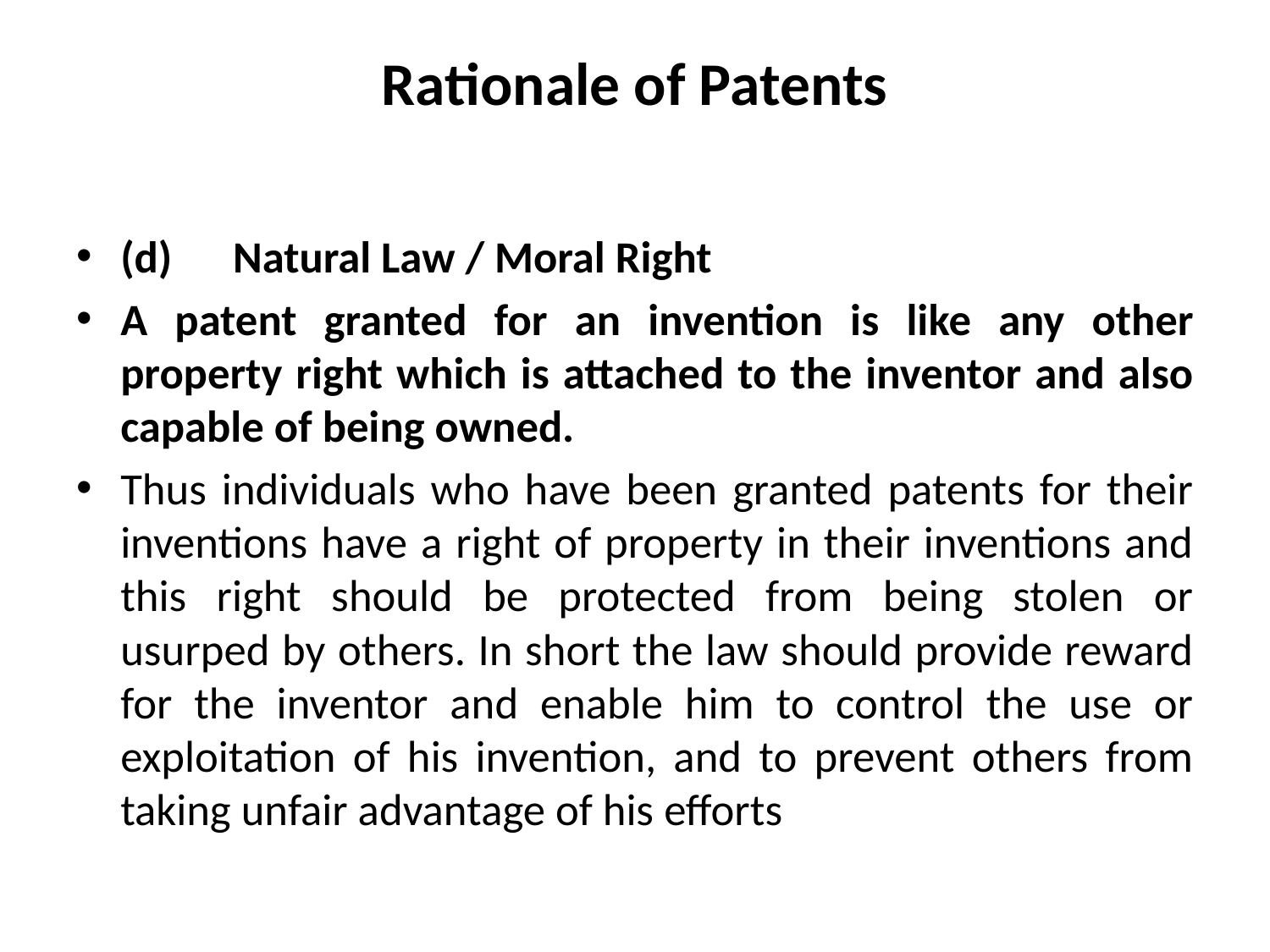

# Rationale of Patents
(d)      Natural Law / Moral Right
A patent granted for an invention is like any other property right which is attached to the inventor and also capable of being owned.
Thus individuals who have been granted patents for their inventions have a right of property in their inventions and this right should be protected from being stolen or usurped by others. In short the law should provide reward for the inventor and enable him to control the use or exploitation of his invention, and to prevent others from taking unfair advantage of his efforts